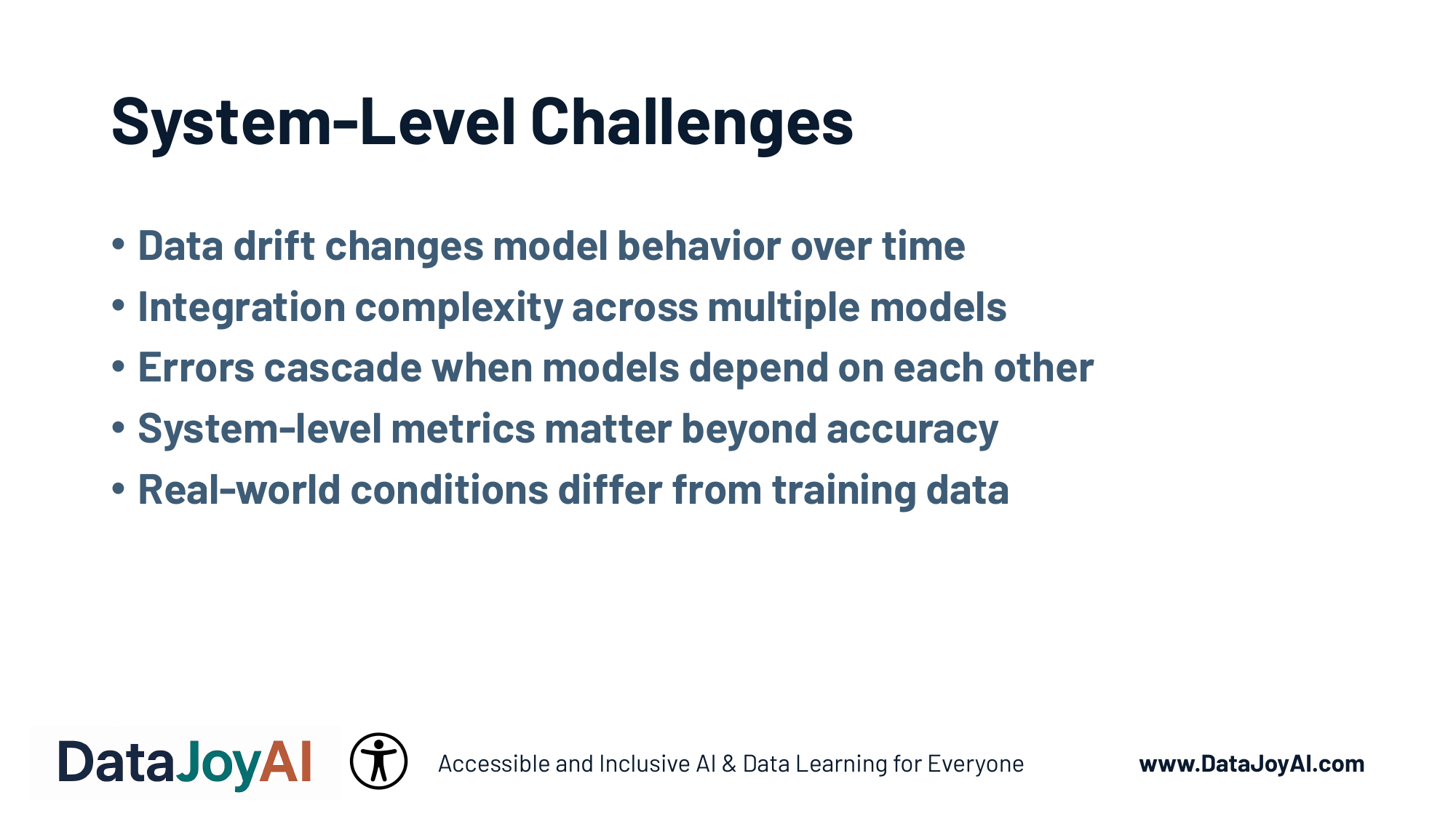

# System-Level Challenges
Data drift changes model behavior over time
Integration complexity across multiple models
Errors cascade when models depend on each other
System-level metrics matter beyond accuracy
Real-world conditions differ from training data